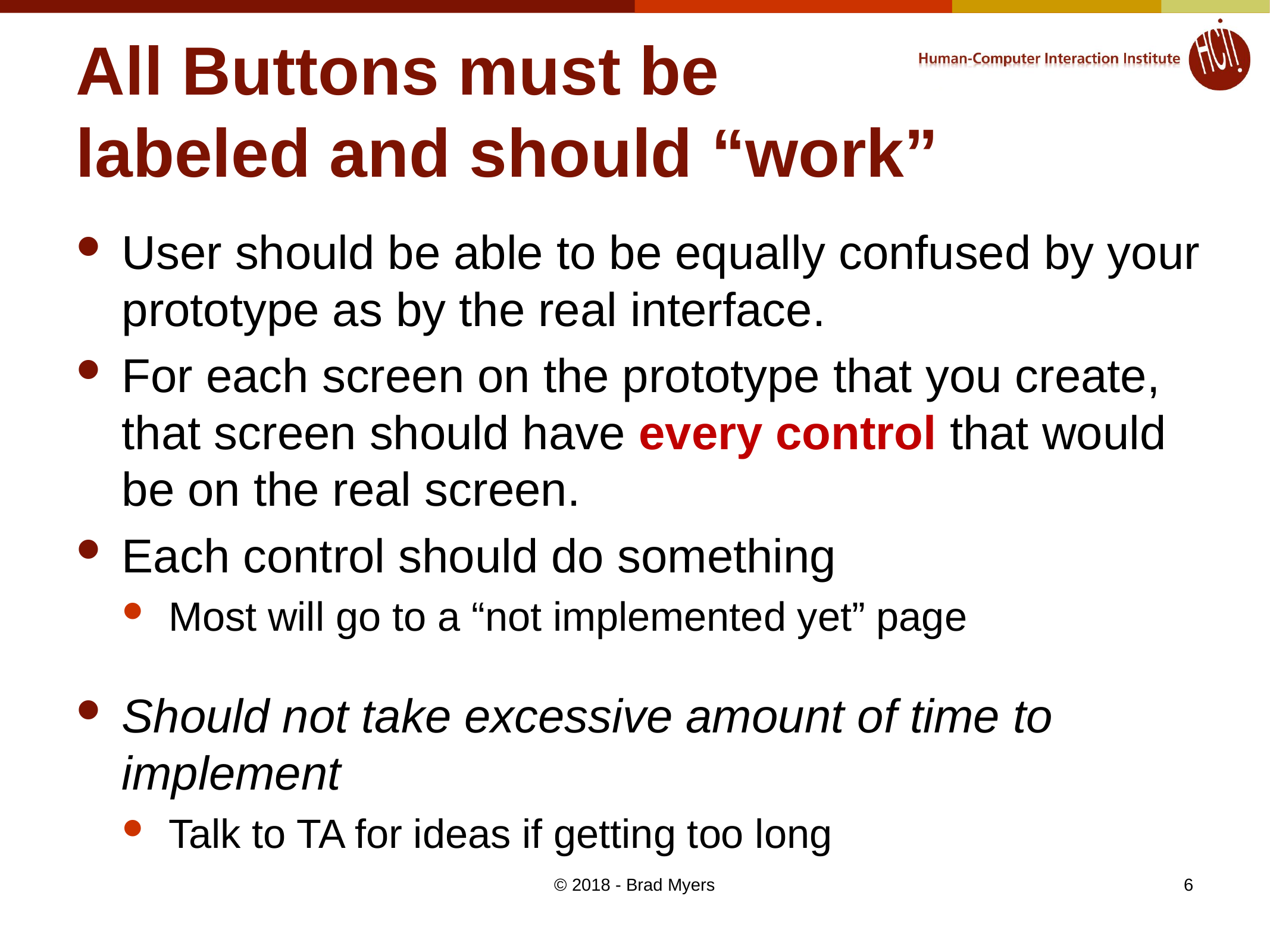

# All Buttons must be labeled and should “work”
User should be able to be equally confused by your prototype as by the real interface.
For each screen on the prototype that you create, that screen should have every control that would be on the real screen.
Each control should do something
Most will go to a “not implemented yet” page

Should not take excessive amount of time to implement
Talk to TA for ideas if getting too long
© 2018 - Brad Myers
6